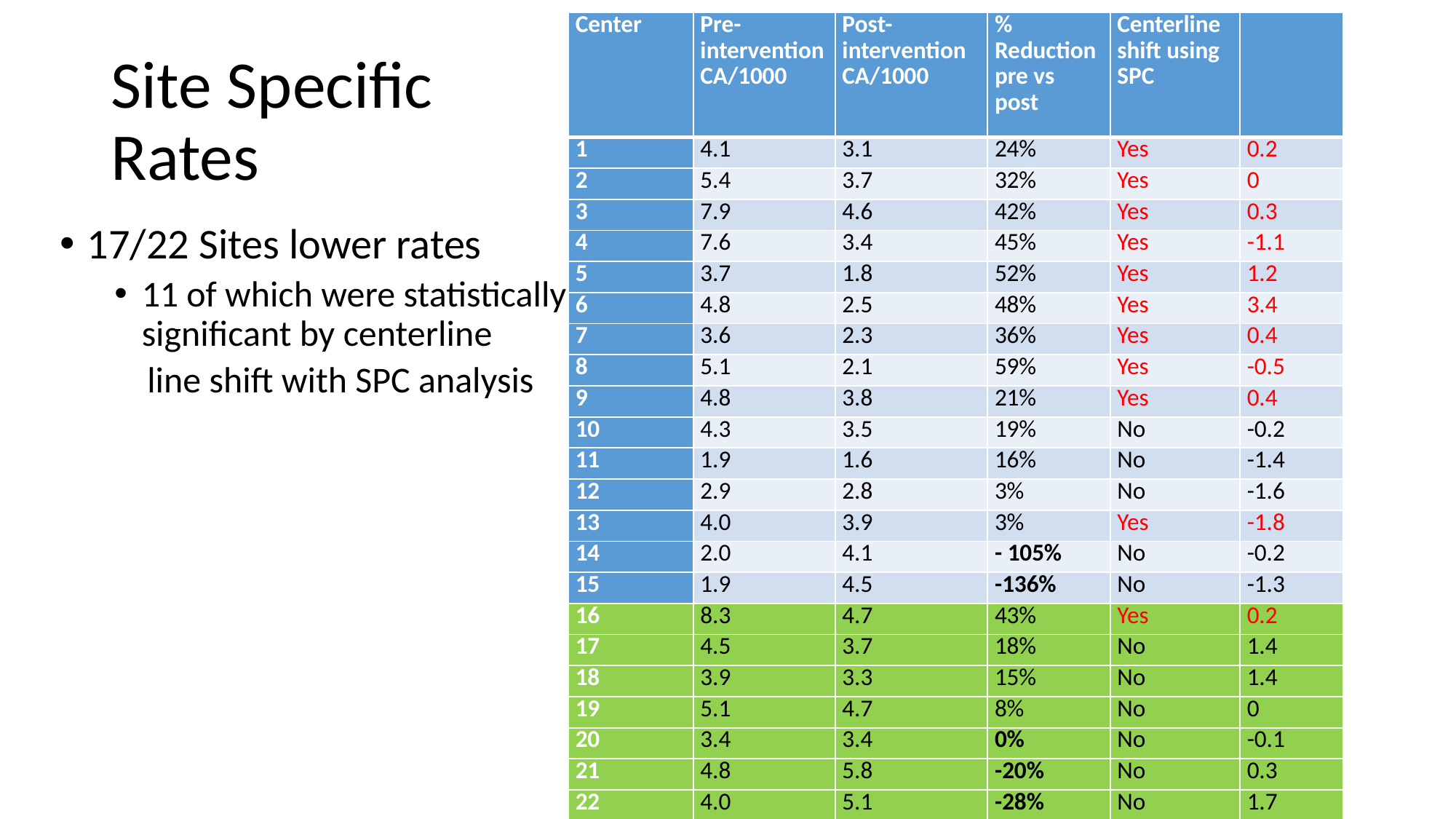

| Center | Pre-intervention CA/1000 | Post-intervention CA/1000 | % Reduction pre vs post | Centerline shift using SPC |  |
| --- | --- | --- | --- | --- | --- |
| 1 | 4.1 | 3.1 | 24% | Yes | 0.2 |
| 2 | 5.4 | 3.7 | 32% | Yes | 0 |
| 3 | 7.9 | 4.6 | 42% | Yes | 0.3 |
| 4 | 7.6 | 3.4 | 45% | Yes | -1.1 |
| 5 | 3.7 | 1.8 | 52% | Yes | 1.2 |
| 6 | 4.8 | 2.5 | 48% | Yes | 3.4 |
| 7 | 3.6 | 2.3 | 36% | Yes | 0.4 |
| 8 | 5.1 | 2.1 | 59% | Yes | -0.5 |
| 9 | 4.8 | 3.8 | 21% | Yes | 0.4 |
| 10 | 4.3 | 3.5 | 19% | No | -0.2 |
| 11 | 1.9 | 1.6 | 16% | No | -1.4 |
| 12 | 2.9 | 2.8 | 3% | No | -1.6 |
| 13 | 4.0 | 3.9 | 3% | Yes | -1.8 |
| 14 | 2.0 | 4.1 | - 105% | No | -0.2 |
| 15 | 1.9 | 4.5 | -136% | No | -1.3 |
| 16 | 8.3 | 4.7 | 43% | Yes | 0.2 |
| 17 | 4.5 | 3.7 | 18% | No | 1.4 |
| 18 | 3.9 | 3.3 | 15% | No | 1.4 |
| 19 | 5.1 | 4.7 | 8% | No | 0 |
| 20 | 3.4 | 3.4 | 0% | No | -0.1 |
| 21 | 4.8 | 5.8 | -20% | No | 0.3 |
| 22 | 4.0 | 5.1 | -28% | No | 1.7 |
# Site Specific Rates
17/22 Sites lower rates
11 of which were statistically significant by centerline
    line shift with SPC analysis